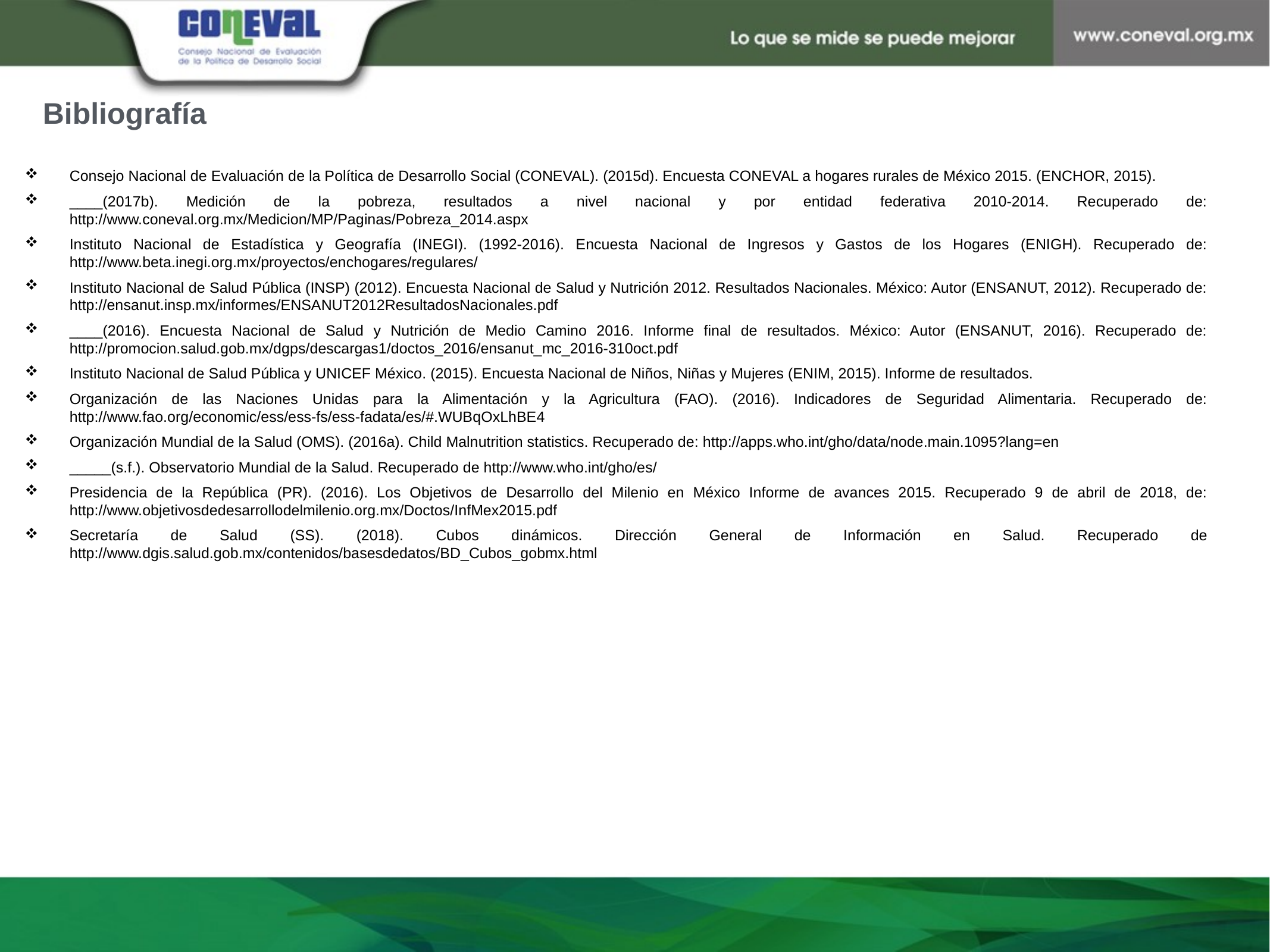

Bibliografía
Consejo Nacional de Evaluación de la Política de Desarrollo Social (CONEVAL). (2015d). Encuesta CONEVAL a hogares rurales de México 2015. (ENCHOR, 2015).
____(2017b). Medición de la pobreza, resultados a nivel nacional y por entidad federativa 2010-2014. Recuperado de: http://www.coneval.org.mx/Medicion/MP/Paginas/Pobreza_2014.aspx
Instituto Nacional de Estadística y Geografía (INEGI). (1992-2016). Encuesta Nacional de Ingresos y Gastos de los Hogares (ENIGH). Recuperado de: http://www.beta.inegi.org.mx/proyectos/enchogares/regulares/
Instituto Nacional de Salud Pública (INSP) (2012). Encuesta Nacional de Salud y Nutrición 2012. Resultados Nacionales. México: Autor (ENSANUT, 2012). Recuperado de: http://ensanut.insp.mx/informes/ENSANUT2012ResultadosNacionales.pdf
____(2016). Encuesta Nacional de Salud y Nutrición de Medio Camino 2016. Informe final de resultados. México: Autor (ENSANUT, 2016). Recuperado de: http://promocion.salud.gob.mx/dgps/descargas1/doctos_2016/ensanut_mc_2016-310oct.pdf
Instituto Nacional de Salud Pública y UNICEF México. (2015). Encuesta Nacional de Niños, Niñas y Mujeres (ENIM, 2015). Informe de resultados.
Organización de las Naciones Unidas para la Alimentación y la Agricultura (FAO). (2016). Indicadores de Seguridad Alimentaria. Recuperado de: http://www.fao.org/economic/ess/ess-fs/ess-fadata/es/#.WUBqOxLhBE4
Organización Mundial de la Salud (OMS). (2016a). Child Malnutrition statistics. Recuperado de: http://apps.who.int/gho/data/node.main.1095?lang=en
_____(s.f.). Observatorio Mundial de la Salud. Recuperado de http://www.who.int/gho/es/
Presidencia de la República (PR). (2016). Los Objetivos de Desarrollo del Milenio en México Informe de avances 2015. Recuperado 9 de abril de 2018, de: http://www.objetivosdedesarrollodelmilenio.org.mx/Doctos/InfMex2015.pdf
Secretaría de Salud (SS). (2018). Cubos dinámicos. Dirección General de Información en Salud. Recuperado de http://www.dgis.salud.gob.mx/contenidos/basesdedatos/BD_Cubos_gobmx.html